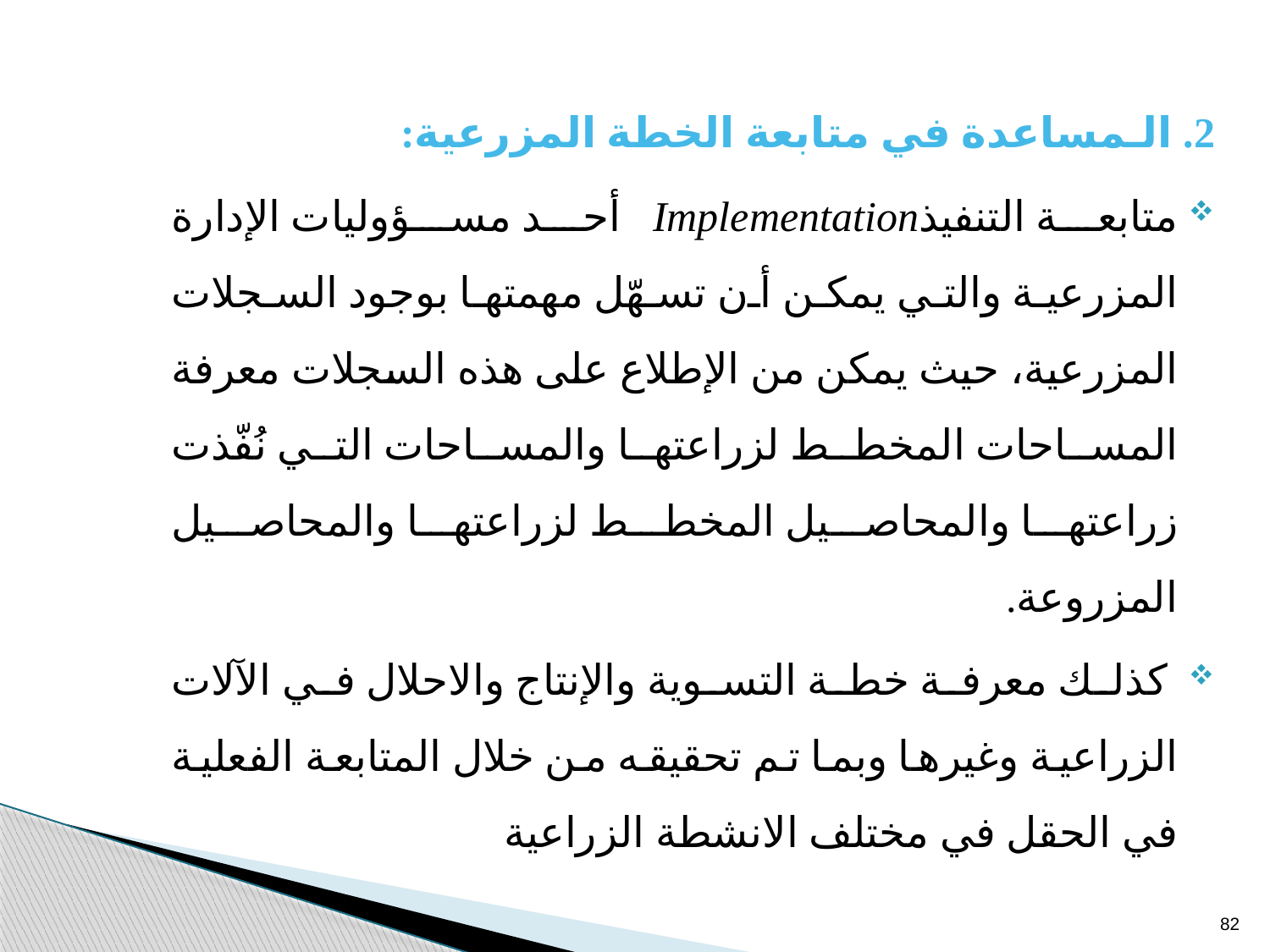

2. الـمساعدة في متابعة الخطة المزرعية:
متابعة التنفيذImplementation   أحد مسؤوليات الإدارة المزرعية والتي يمكن أن تسهّل مهمتها بوجود السجلات المزرعية، حيث يمكن من الإطلاع على هذه السجلات معرفة المساحات المخطط لزراعتها والمساحات التي نُفّذت زراعتها والمحاصيل المخطط لزراعتها والمحاصيل المزروعة.
 كذلك معرفة خطة التسوية والإنتاج والاحلال في الآلات الزراعية وغيرها وبما تم تحقيقه من خلال المتابعة الفعلية في الحقل في مختلف الانشطة الزراعية
82